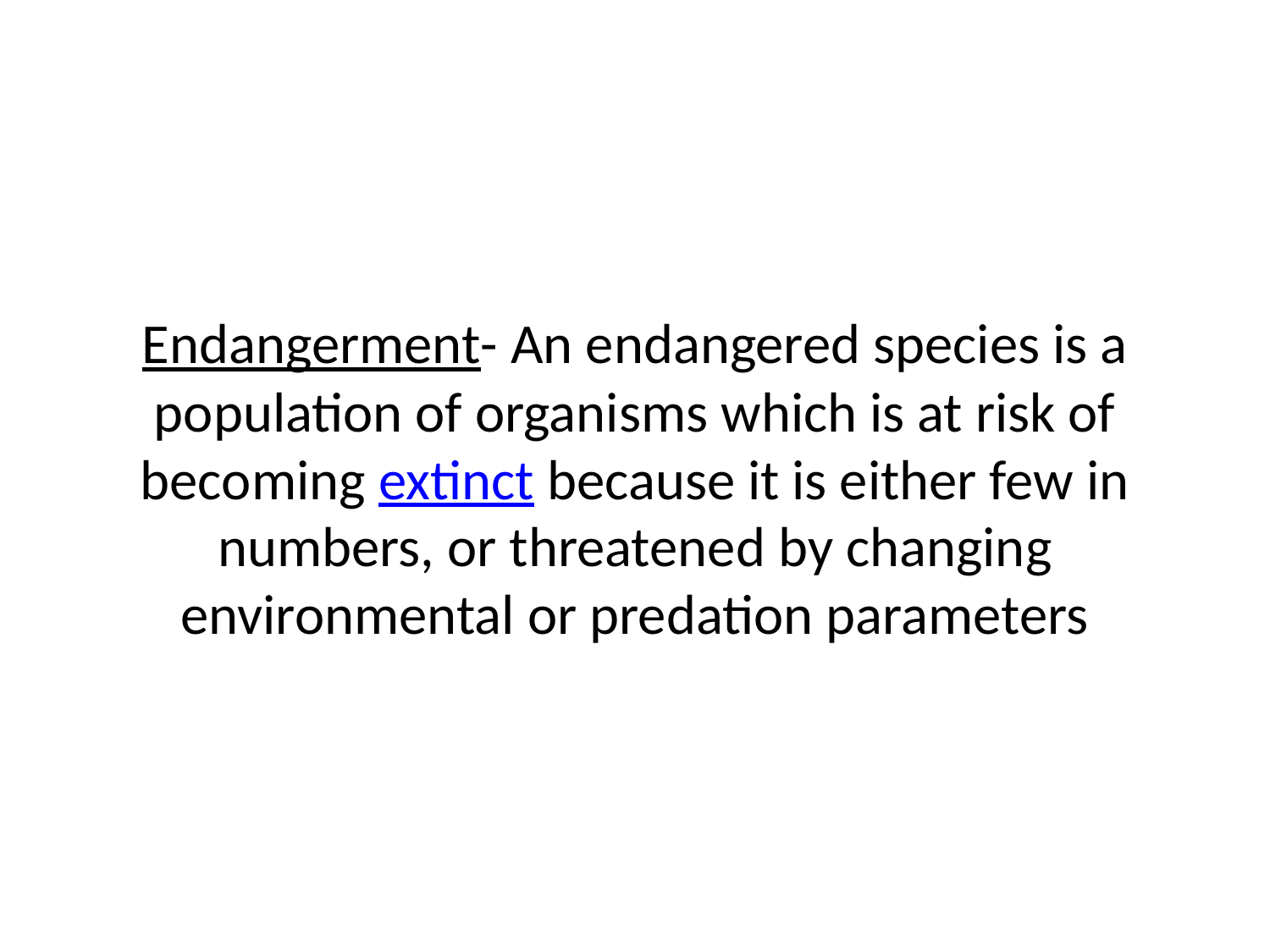

#

Endangerment- An endangered species is a population of organisms which is at risk of becoming extinct because it is either few in numbers, or threatened by changing environmental or predation parameters